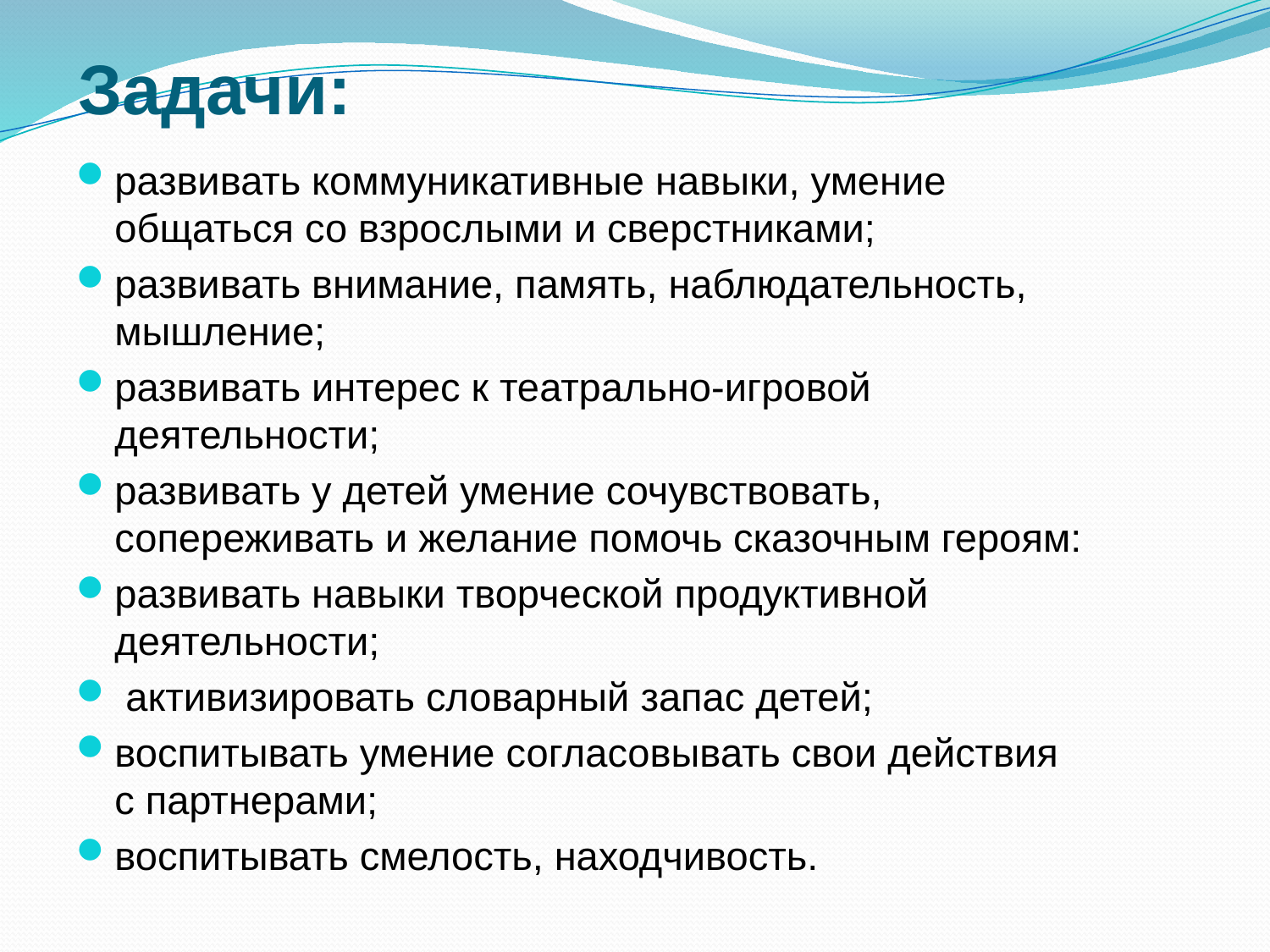

# Задачи:
развивать коммуникативные навыки, умение общаться со взрослыми и сверстниками;
развивать внимание, память, наблюдательность, мышление;
развивать интерес к театрально-игровой деятельности;
развивать у детей умение сочувствовать, сопереживать и желание помочь сказочным героям:
развивать навыки творческой продуктивной деятельности;
 активизировать словарный запас детей;
воспитывать умение согласовывать свои действия с партнерами;
воспитывать смелость, находчивость.